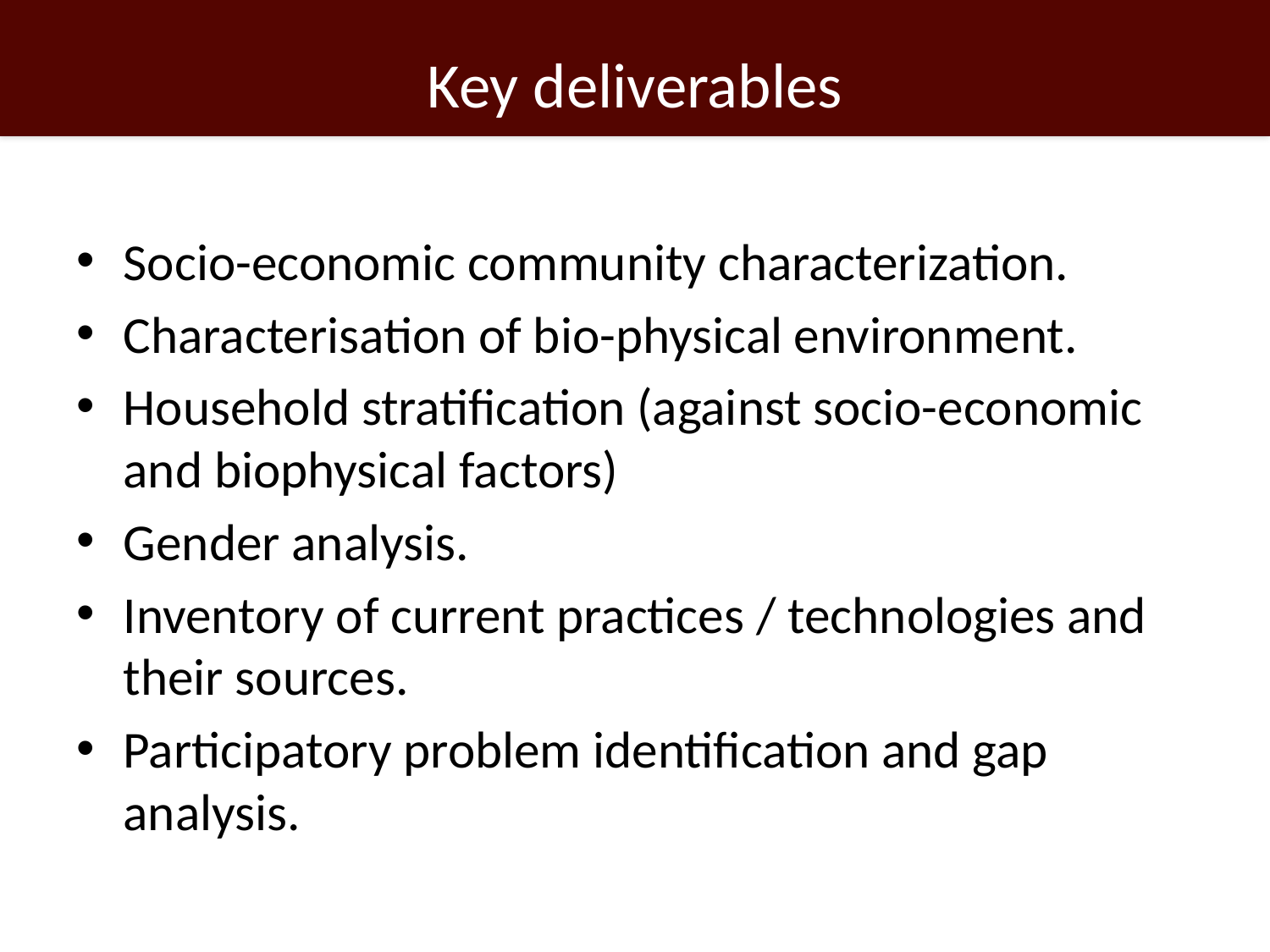

# Key deliverables
Socio-economic community characterization.
Characterisation of bio-physical environment.
Household stratification (against socio-economic and biophysical factors)
Gender analysis.
Inventory of current practices / technologies and their sources.
Participatory problem identification and gap analysis.